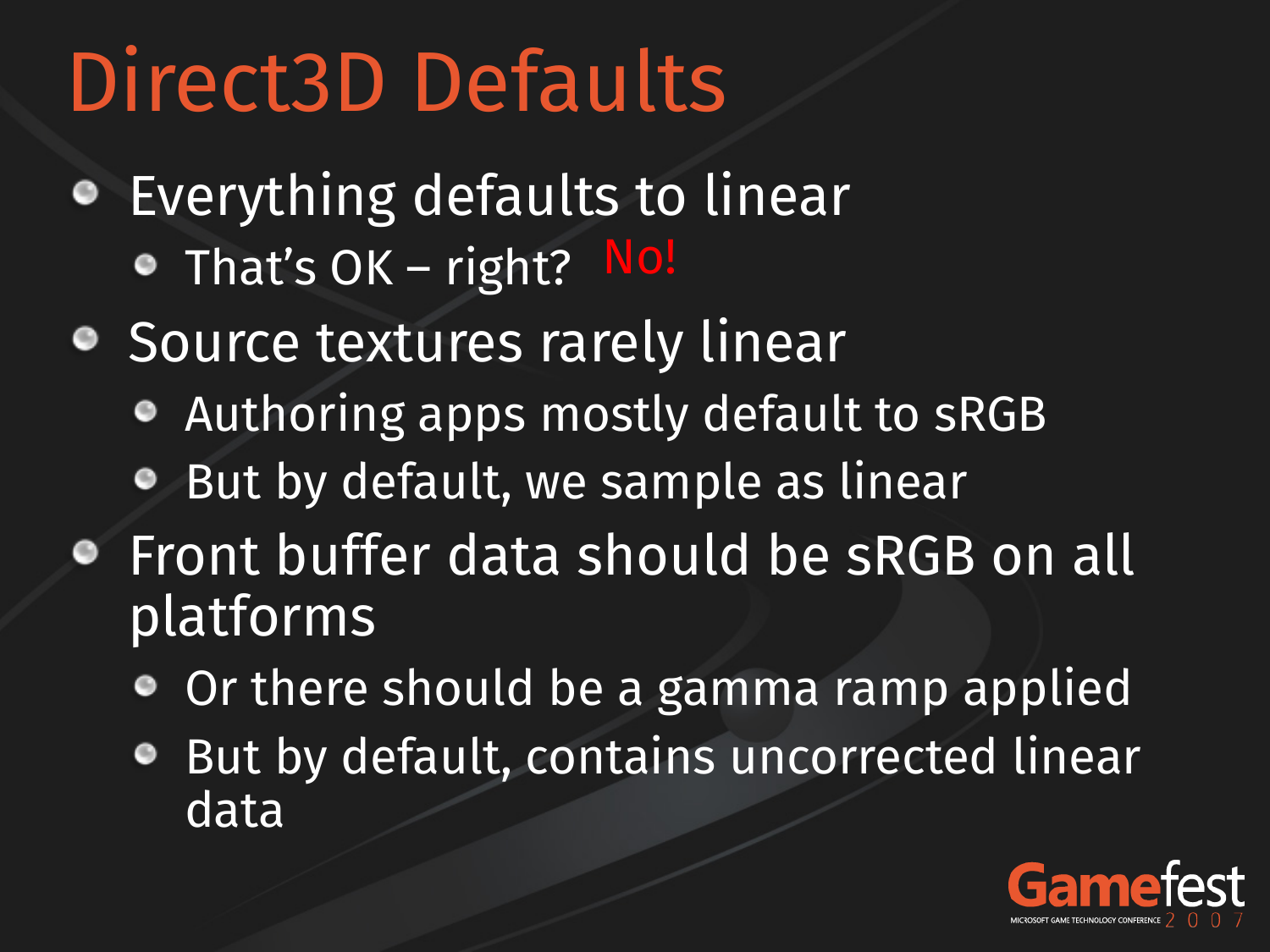

Standard Slide without subtitle
# Direct3D Defaults
Everything defaults to linear
That’s OK – right?
Source textures rarely linear
Authoring apps mostly default to sRGB
But by default, we sample as linear
Front buffer data should be sRGB on all platforms
Or there should be a gamma ramp applied
But by default, contains uncorrected linear data
No!